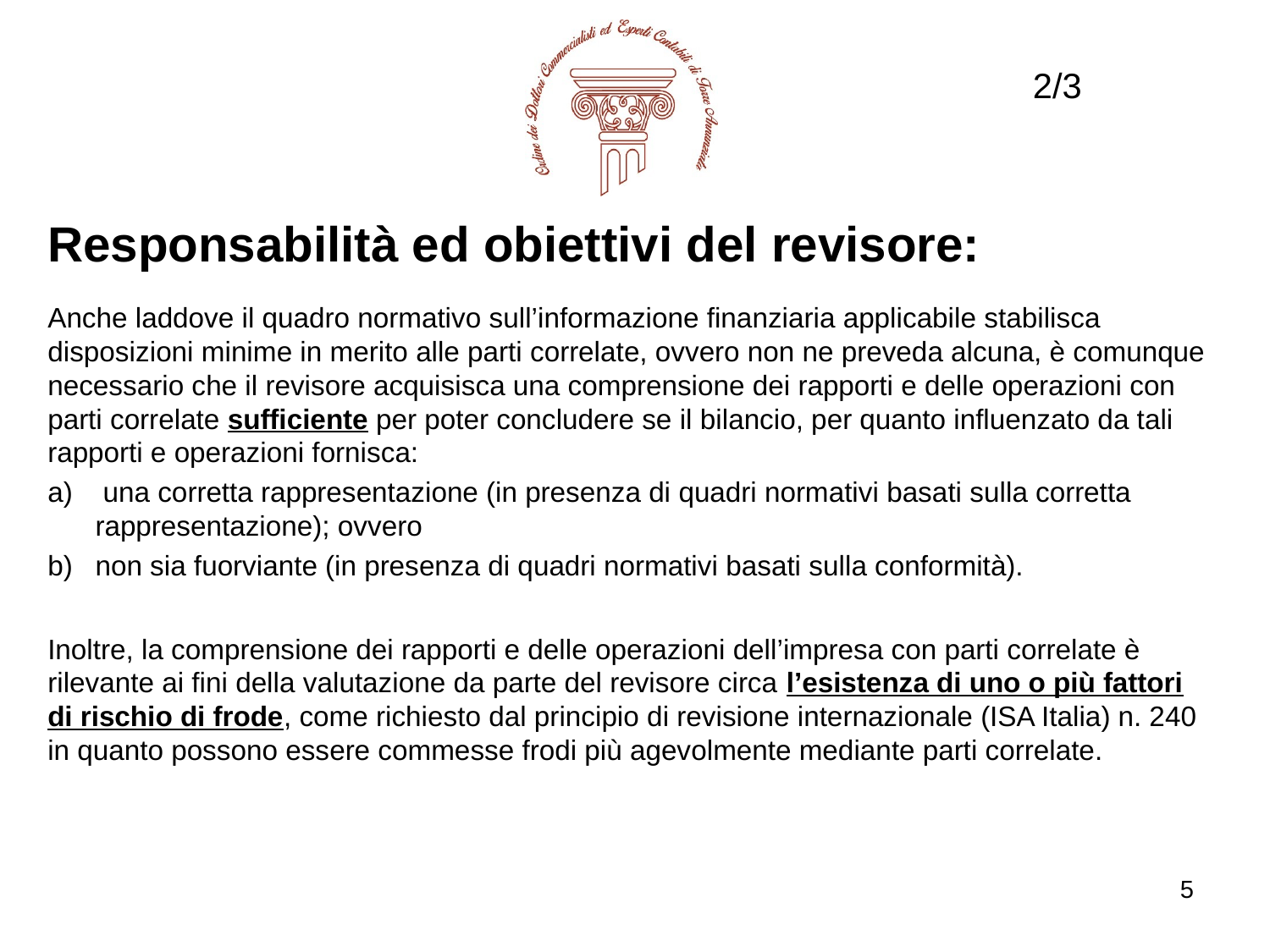

2/3
Responsabilità ed obiettivi del revisore:

Anche laddove il quadro normativo sull’informazione finanziaria applicabile stabilisca disposizioni minime in merito alle parti correlate, ovvero non ne preveda alcuna, è comunque necessario che il revisore acquisisca una comprensione dei rapporti e delle operazioni con parti correlate sufficiente per poter concludere se il bilancio, per quanto influenzato da tali rapporti e operazioni fornisca:
 una corretta rappresentazione (in presenza di quadri normativi basati sulla corretta rappresentazione); ovvero
non sia fuorviante (in presenza di quadri normativi basati sulla conformità).

Inoltre, la comprensione dei rapporti e delle operazioni dell’impresa con parti correlate è rilevante ai fini della valutazione da parte del revisore circa l’esistenza di uno o più fattori di rischio di frode, come richiesto dal principio di revisione internazionale (ISA Italia) n. 240 in quanto possono essere commesse frodi più agevolmente mediante parti correlate.

5